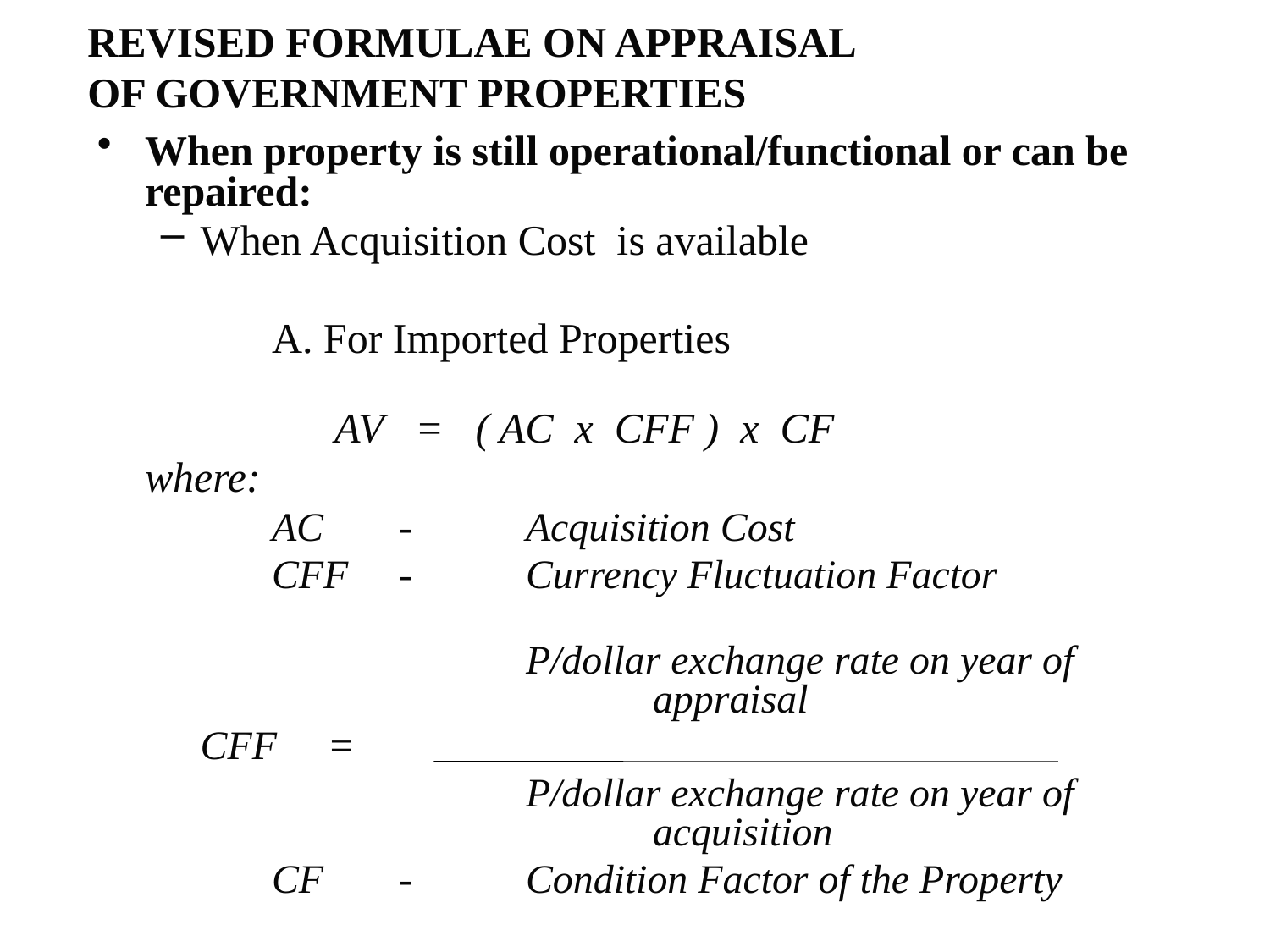

REVISED FORMULAE ON APPRAISAL OF GOVERNMENT PROPERTIES
When property is still operational/functional or can be repaired:
When Acquisition Cost  is available

		A. For Imported Properties
										         AV   =   ( AC  x  CFF )  x  CF
	where:
		AC	-	Acquisition Cost
		CFF	-	Currency Fluctuation Factor
												P/dollar exchange rate on year of 					appraisal
	CFF	=
				P/dollar exchange rate on year of 					acquisition
		CF	-	Condition Factor of the Property